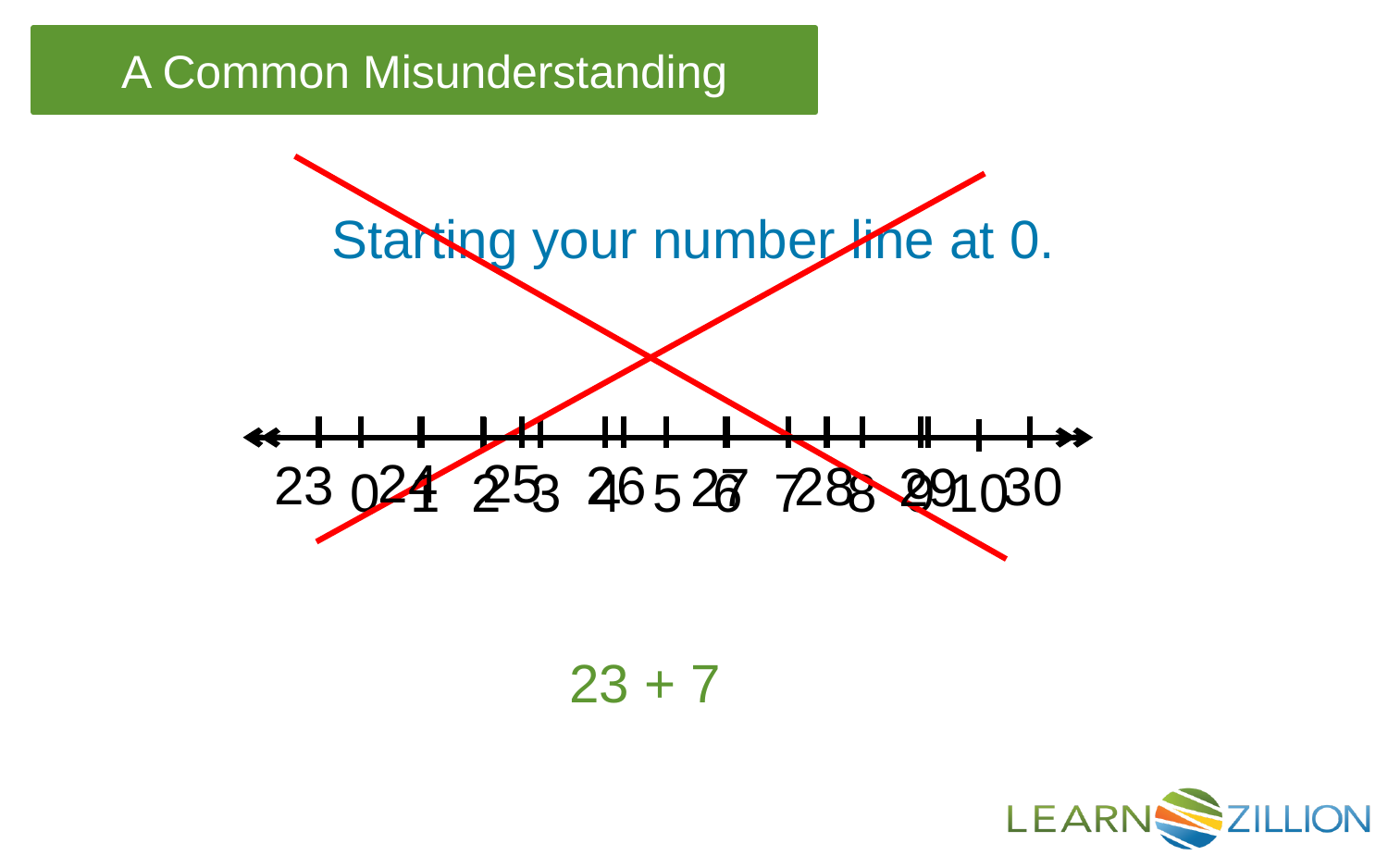

Starting your number line at 0.
24
25
23
26
28
30
27
29
0
1
2
3
4
5
6
7
8
9
10
23 + 7